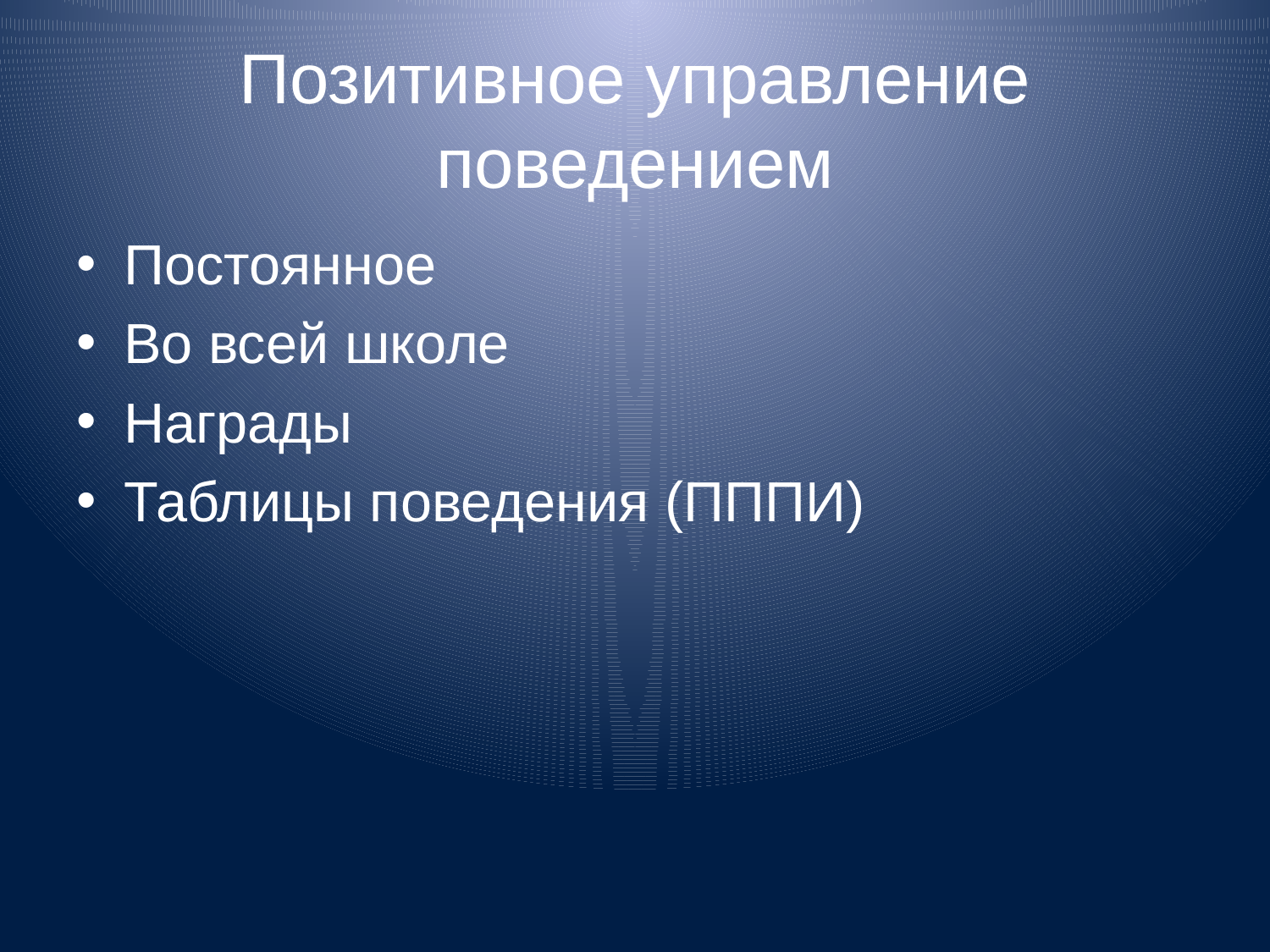

# Позитивное управление поведением
Постоянное
Во всей школе
Награды
Таблицы поведения (ПППИ)